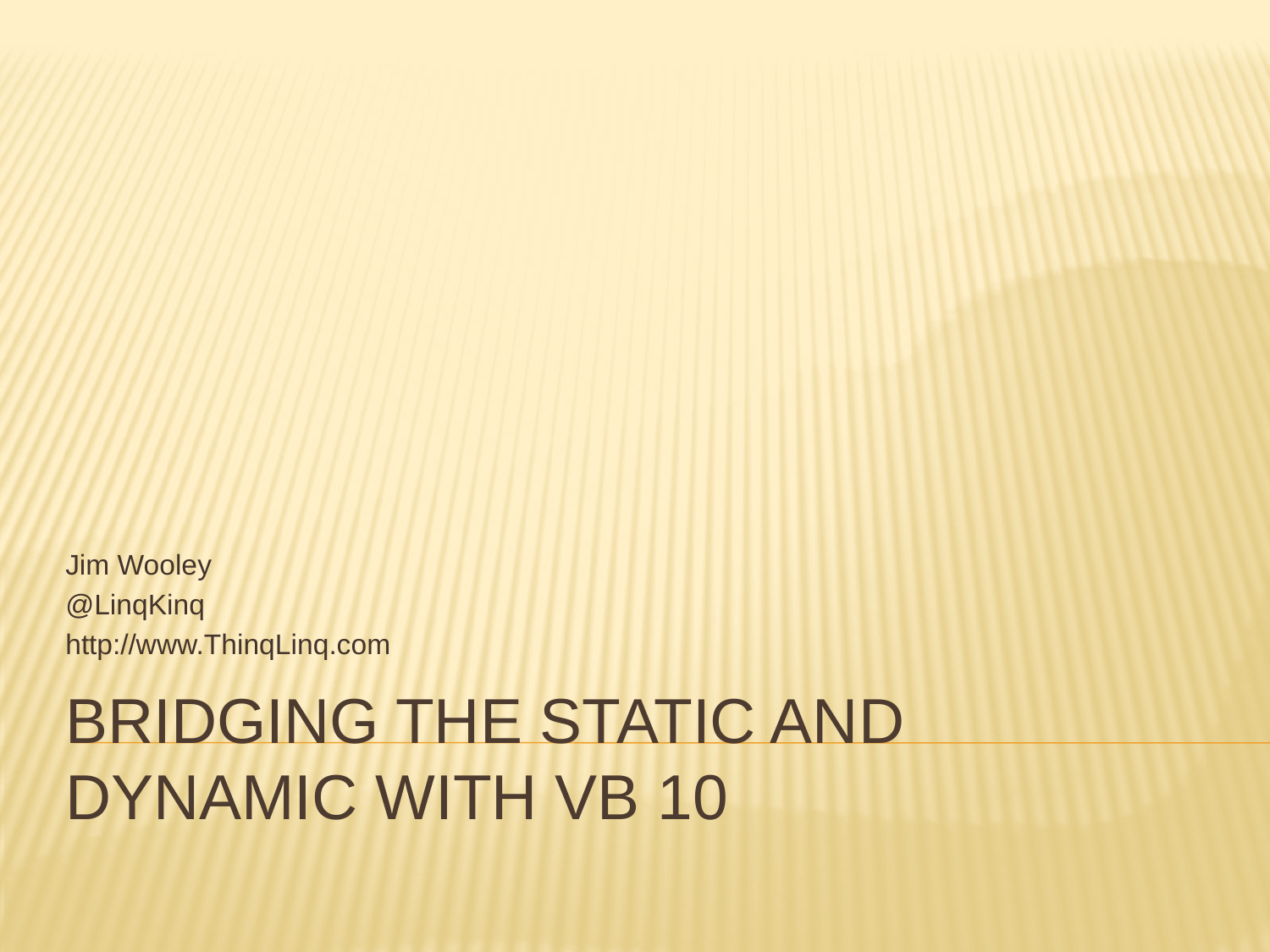

Jim Wooley
@LinqKinq
http://www.ThinqLinq.com
# Bridging the Static and Dynamic with VB 10